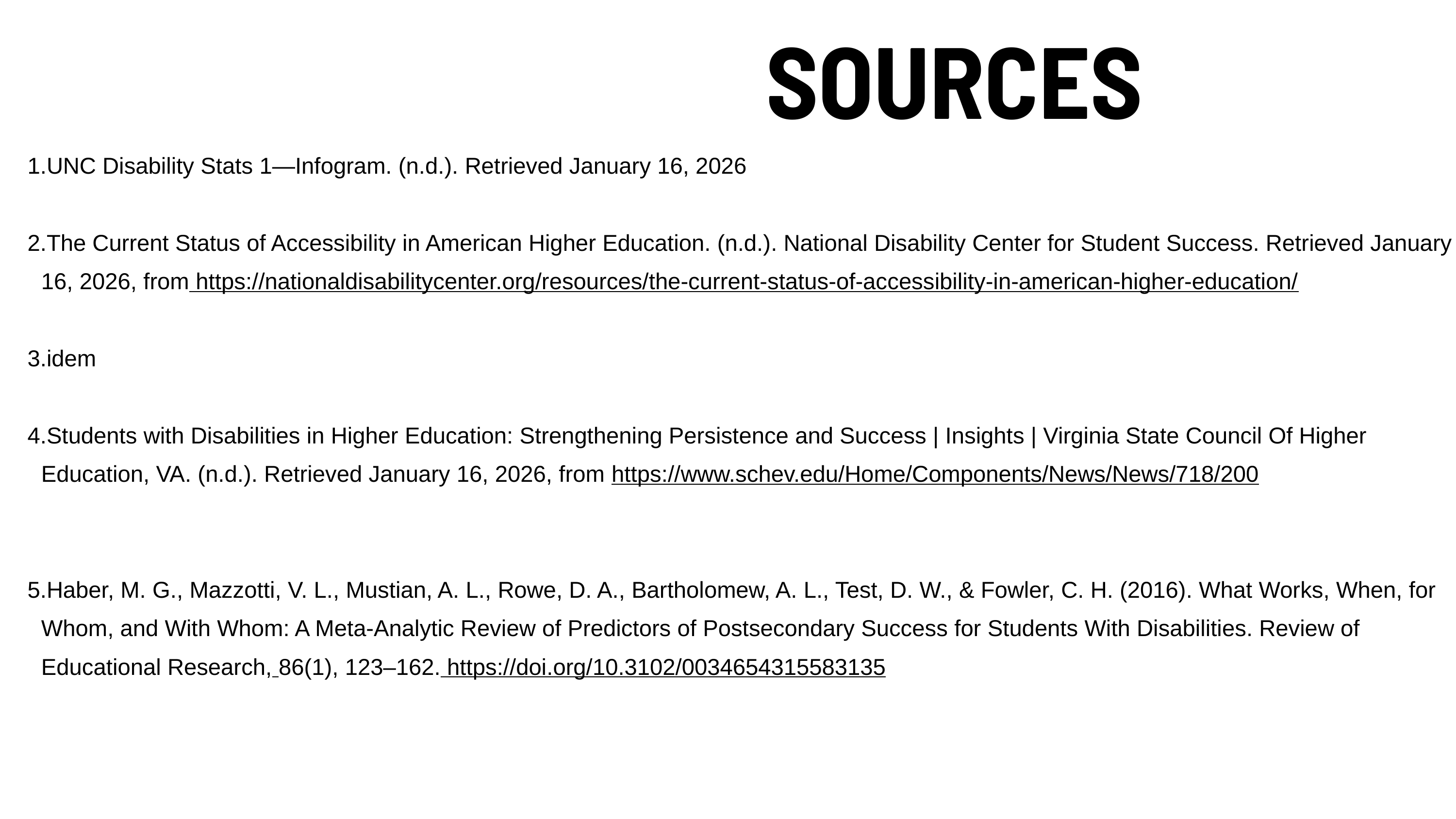

SOURCES
UNC Disability Stats 1—Infogram. (n.d.). Retrieved January 16, 2026

The Current Status of Accessibility in American Higher Education. (n.d.). National Disability Center for Student Success. Retrieved January 16, 2026, from https://nationaldisabilitycenter.org/resources/the-current-status-of-accessibility-in-american-higher-education/

idem

Students with Disabilities in Higher Education: Strengthening Persistence and Success | Insights | Virginia State Council Of Higher Education, VA. (n.d.). Retrieved January 16, 2026, from https://www.schev.edu/Home/Components/News/News/718/200

Haber, M. G., Mazzotti, V. L., Mustian, A. L., Rowe, D. A., Bartholomew, A. L., Test, D. W., & Fowler, C. H. (2016). What Works, When, for Whom, and With Whom: A Meta-Analytic Review of Predictors of Postsecondary Success for Students With Disabilities. Review of Educational Research, 86(1), 123–162. https://doi.org/10.3102/0034654315583135